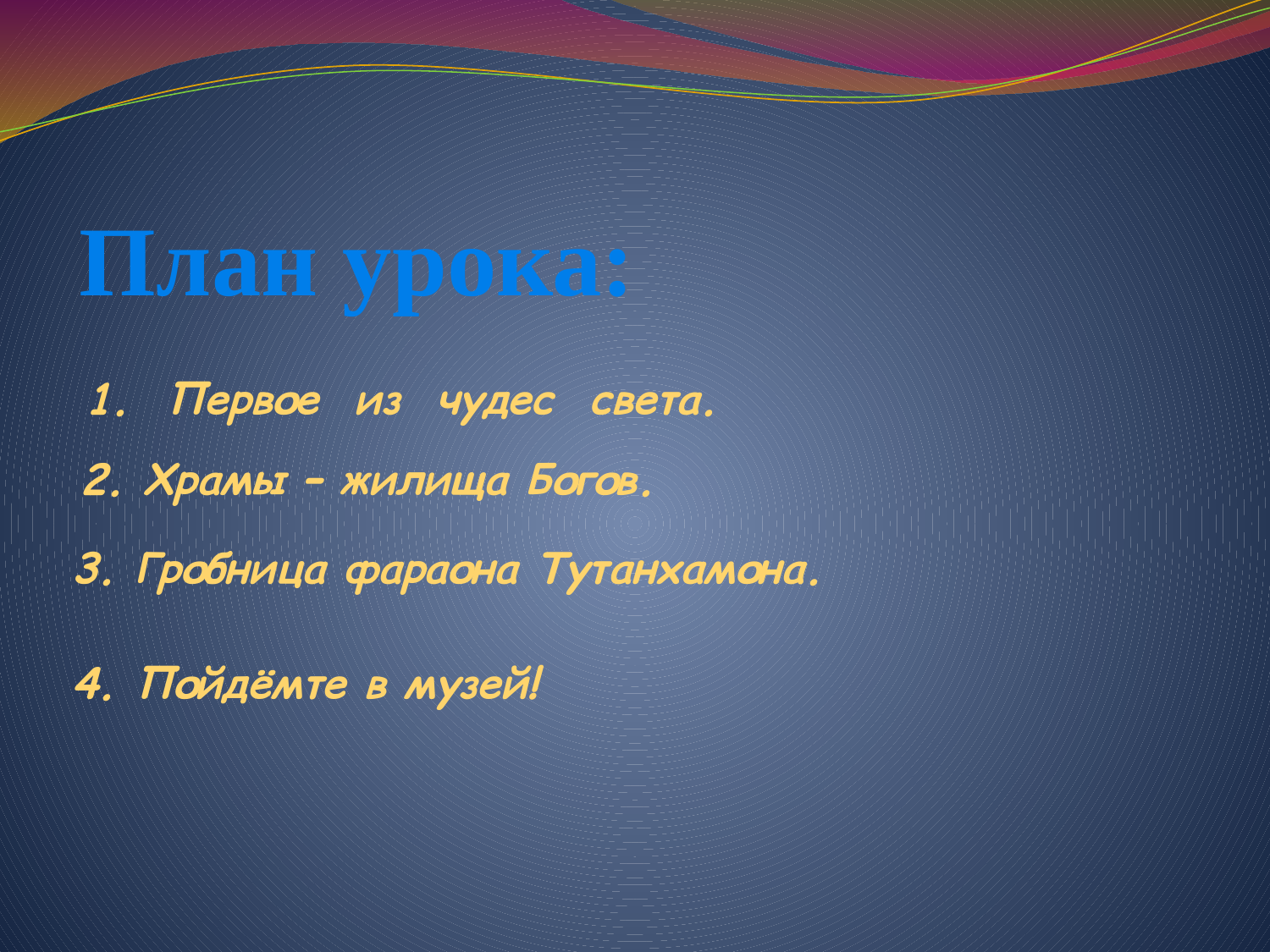

# План урока:
1. Первое из чудес света.
2. Храмы – жилища Богов.
3. Гробница фараона Тутанхамона.
4. Пойдёмте в музей!